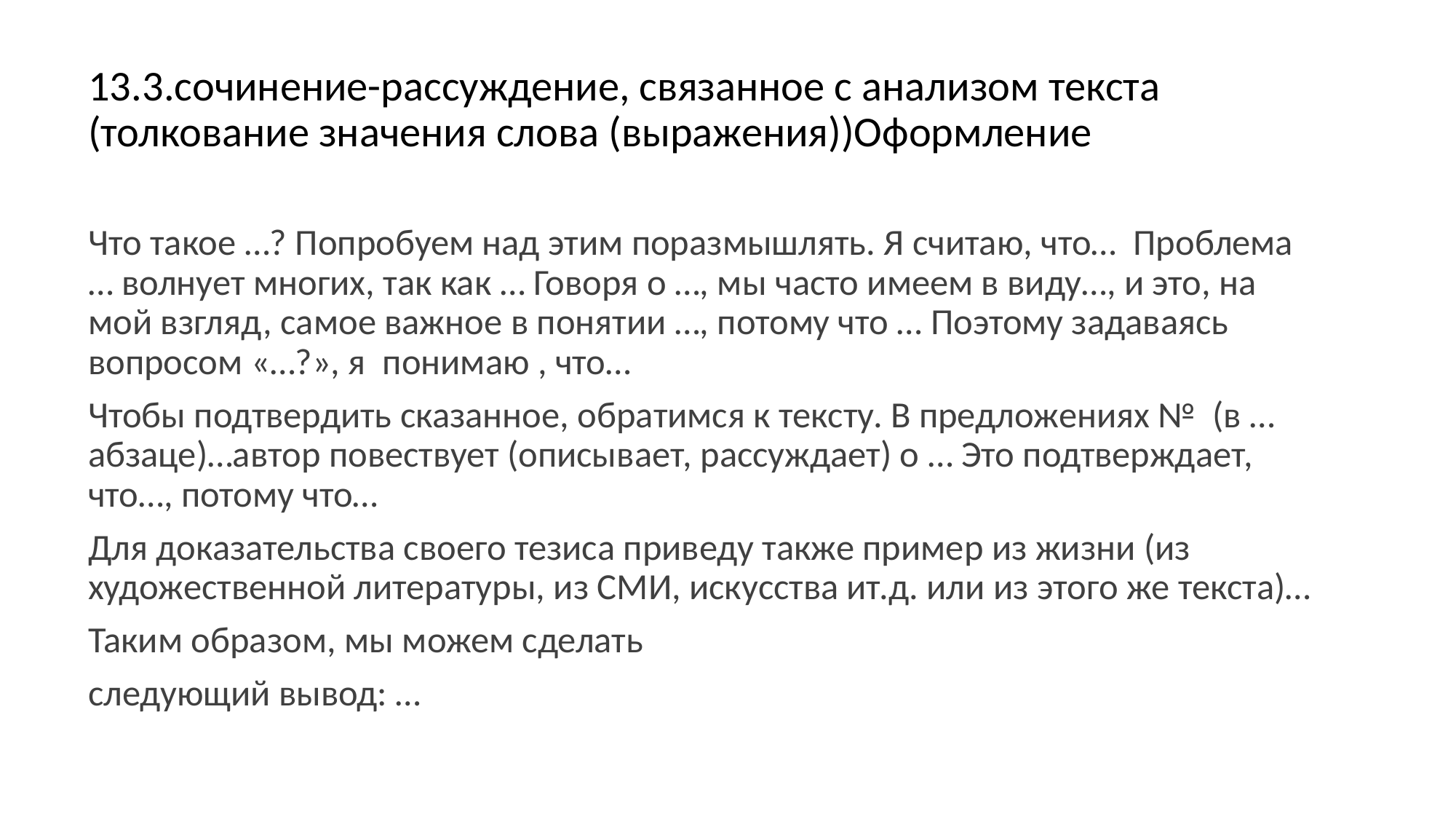

# 13.3.сочинение-рассуждение, связанное с анализом текста (толкование значения слова (выражения))Оформление
Что такое …? Попробуем над этим поразмышлять. Я считаю, что…  Проблема … волнует многих, так как … Говоря о …, мы часто имеем в виду…, и это, на мой взгляд, самое важное в понятии …, потому что … Поэтому задаваясь  вопросом «…?», я  понимаю , что…
Чтобы подтвердить сказанное, обратимся к тексту. В предложениях №  (в … абзаце)…автор повествует (описывает, рассуждает) о … Это подтверждает, что…, потому что…
Для доказательства своего тезиса приведу также пример из жизни (из художественной литературы, из СМИ, искусства ит.д. или из этого же текста)…
Таким образом, мы можем сделать
следующий вывод: …